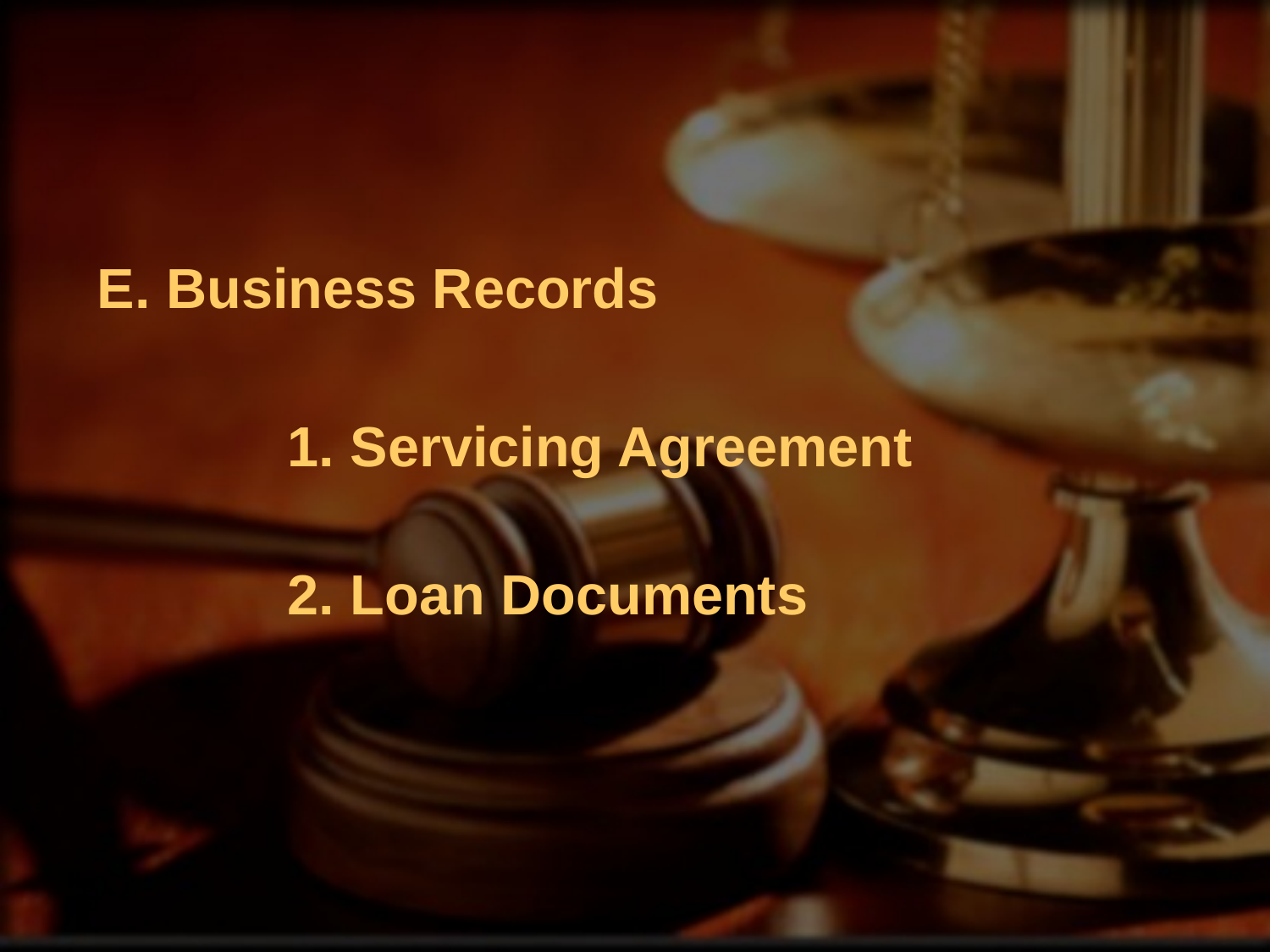

E. Business Records
# 1. Servicing Agreement
2. Loan Documents